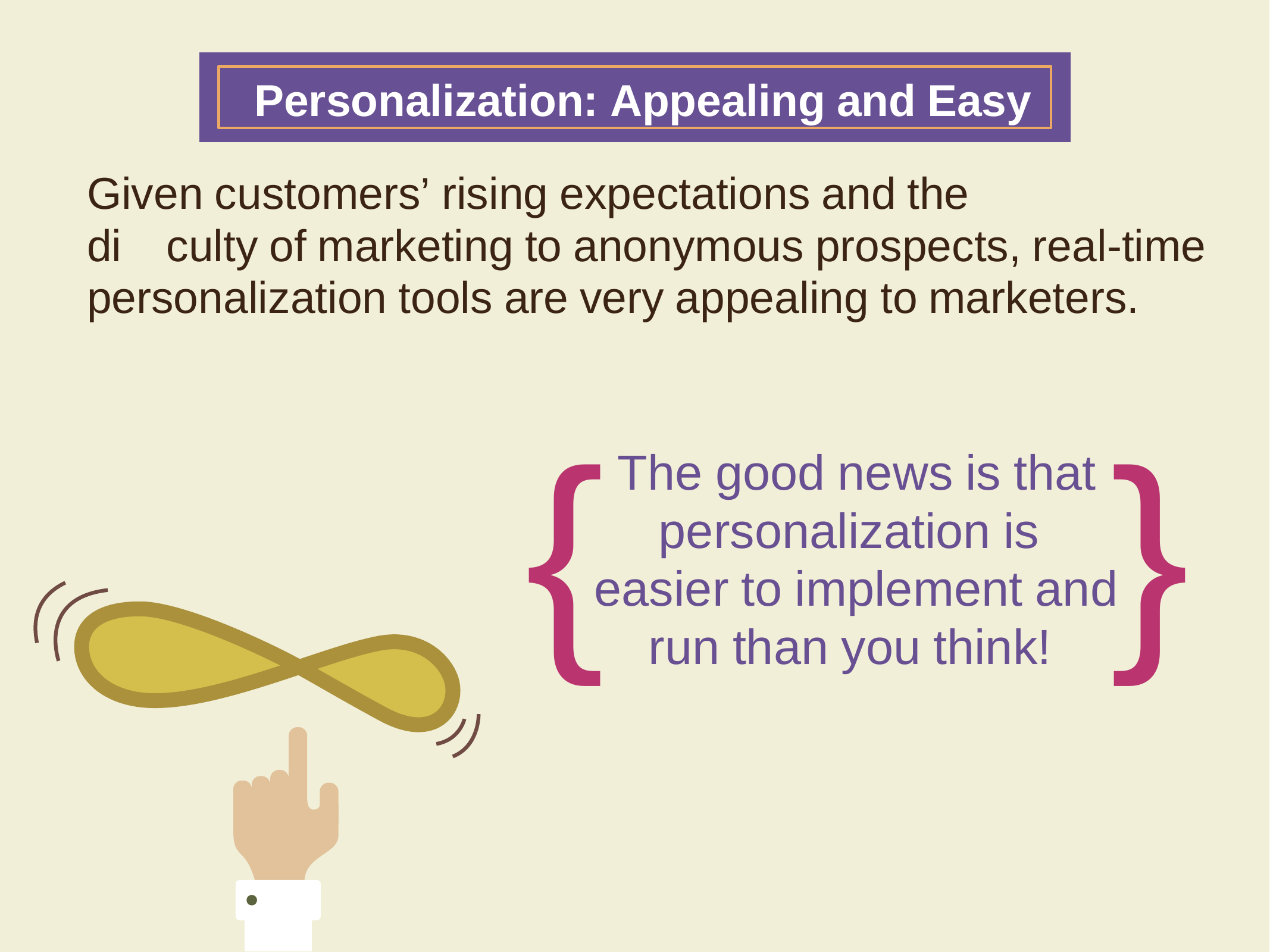

Personalization: Appealing and Easy

Given customers’ rising expectations and the
di    culty of marketing to anonymous prospects, real-time
personalization tools are very appealing to marketers.
{
}
	The good news is that
			personalization is
easier to implement and
		run than you think!